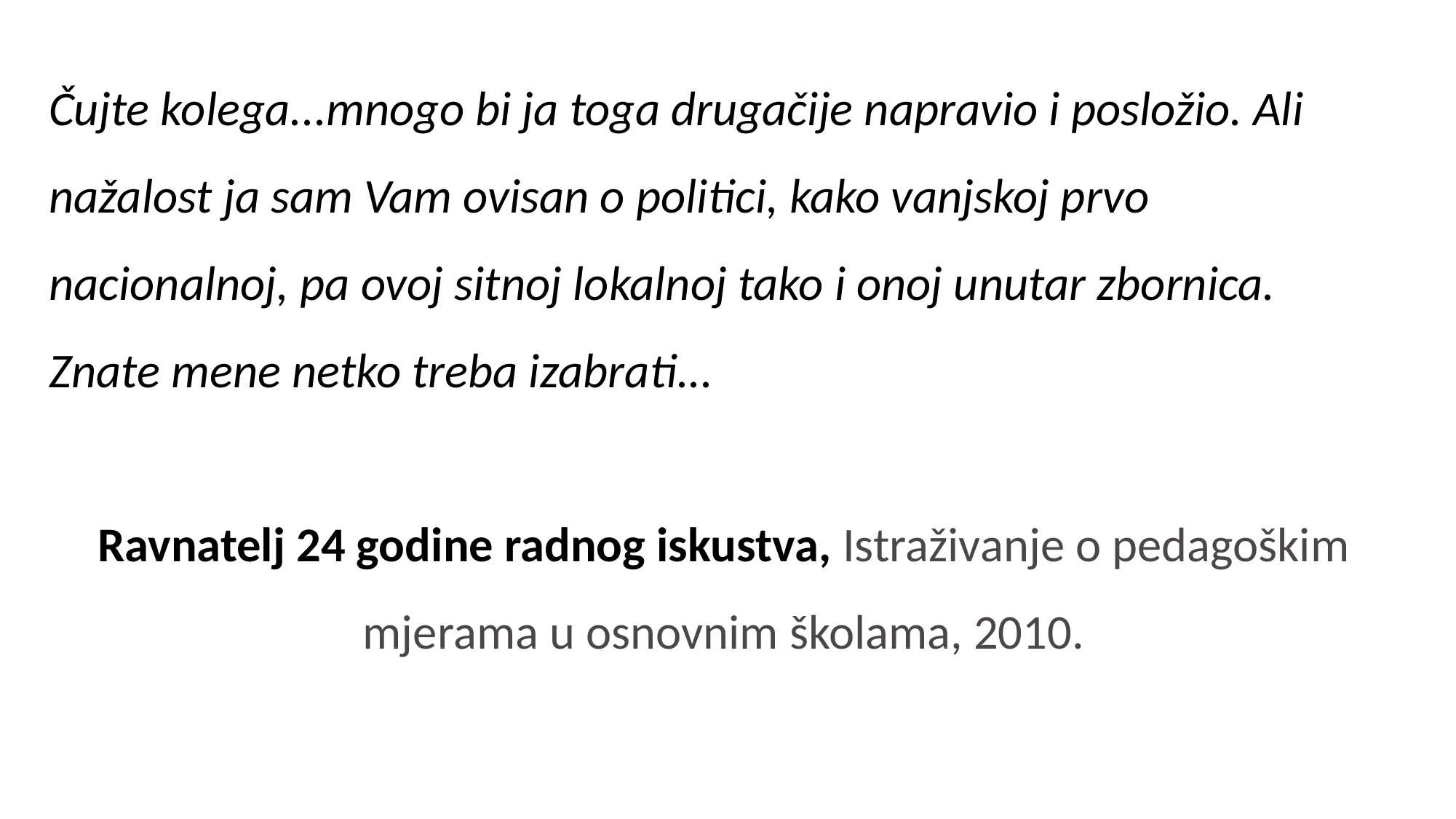

Čujte kolega...mnogo bi ja toga drugačije napravio i posložio. Ali nažalost ja sam Vam ovisan o politici, kako vanjskoj prvo nacionalnoj, pa ovoj sitnoj lokalnoj tako i onoj unutar zbornica. Znate mene netko treba izabrati...

Ravnatelj 24 godine radnog iskustva, Istraživanje o pedagoškim mjerama u osnovnim školama, 2010.